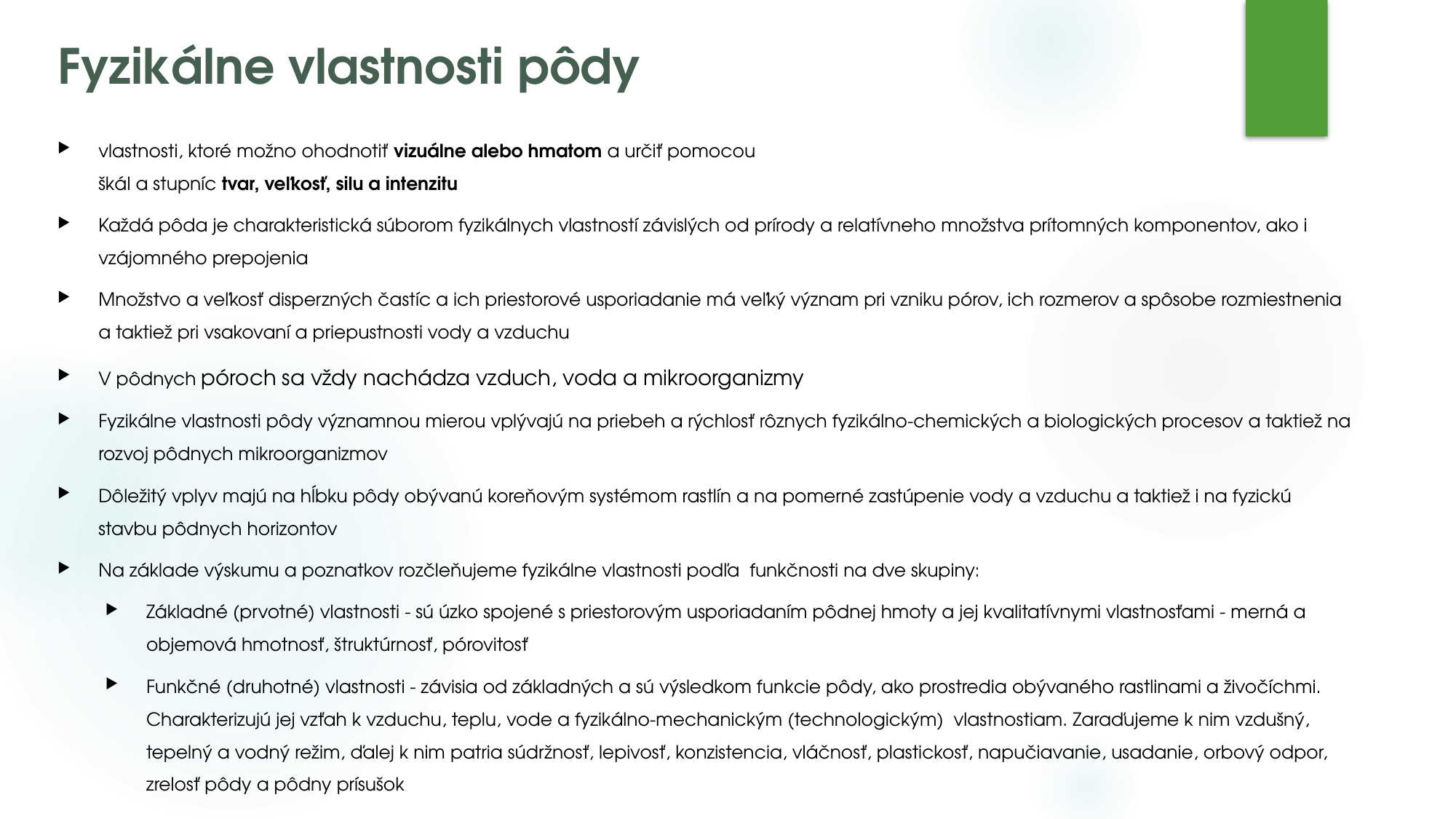

# Fyzikálne vlastnosti pôdy
vlastnosti, ktoré možno ohodnotiť vizuálne alebo hmatom a určiť pomocou
škál a stupníc tvar, veľkosť, silu a intenzitu
Každá pôda je charakteristická súborom fyzikálnych vlastností závislých od prírody a relatívneho množstva prítomných komponentov, ako i vzájomného prepojenia
Množstvo a veľkosť disperzných častíc a ich priestorové usporiadanie má veľký význam pri vzniku pórov, ich rozmerov a spôsobe rozmiestnenia a taktiež pri vsakovaní a priepustnosti vody a vzduchu
V pôdnych póroch sa vždy nachádza vzduch, voda a mikroorganizmy
Fyzikálne vlastnosti pôdy významnou mierou vplývajú na priebeh a rýchlosť rôznych fyzikálno-chemických a biologických procesov a taktiež na rozvoj pôdnych mikroorganizmov
Dôležitý vplyv majú na hĺbku pôdy obývanú koreňovým systémom rastlín a na pomerné zastúpenie vody a vzduchu a taktiež i na fyzickú stavbu pôdnych horizontov
Na základe výskumu a poznatkov rozčleňujeme fyzikálne vlastnosti podľa  funkčnosti na dve skupiny:
Základné (prvotné) vlastnosti - sú úzko spojené s priestorovým usporiadaním pôdnej hmoty a jej kvalitatívnymi vlastnosťami - merná a objemová hmotnosť, štruktúrnosť, pórovitosť
Funkčné (druhotné) vlastnosti - závisia od základných a sú výsledkom funkcie pôdy, ako prostredia obývaného rastlinami a živočíchmi. Charakterizujú jej vzťah k vzduchu, teplu, vode a fyzikálno-mechanickým (technologickým)  vlastnostiam. Zaraďujeme k nim vzdušný, tepelný a vodný režim, ďalej k nim patria súdržnosť, lepivosť, konzistencia, vláčnosť, plastickosť, napučiavanie, usadanie, orbový odpor, zrelosť pôdy a pôdny prísušok